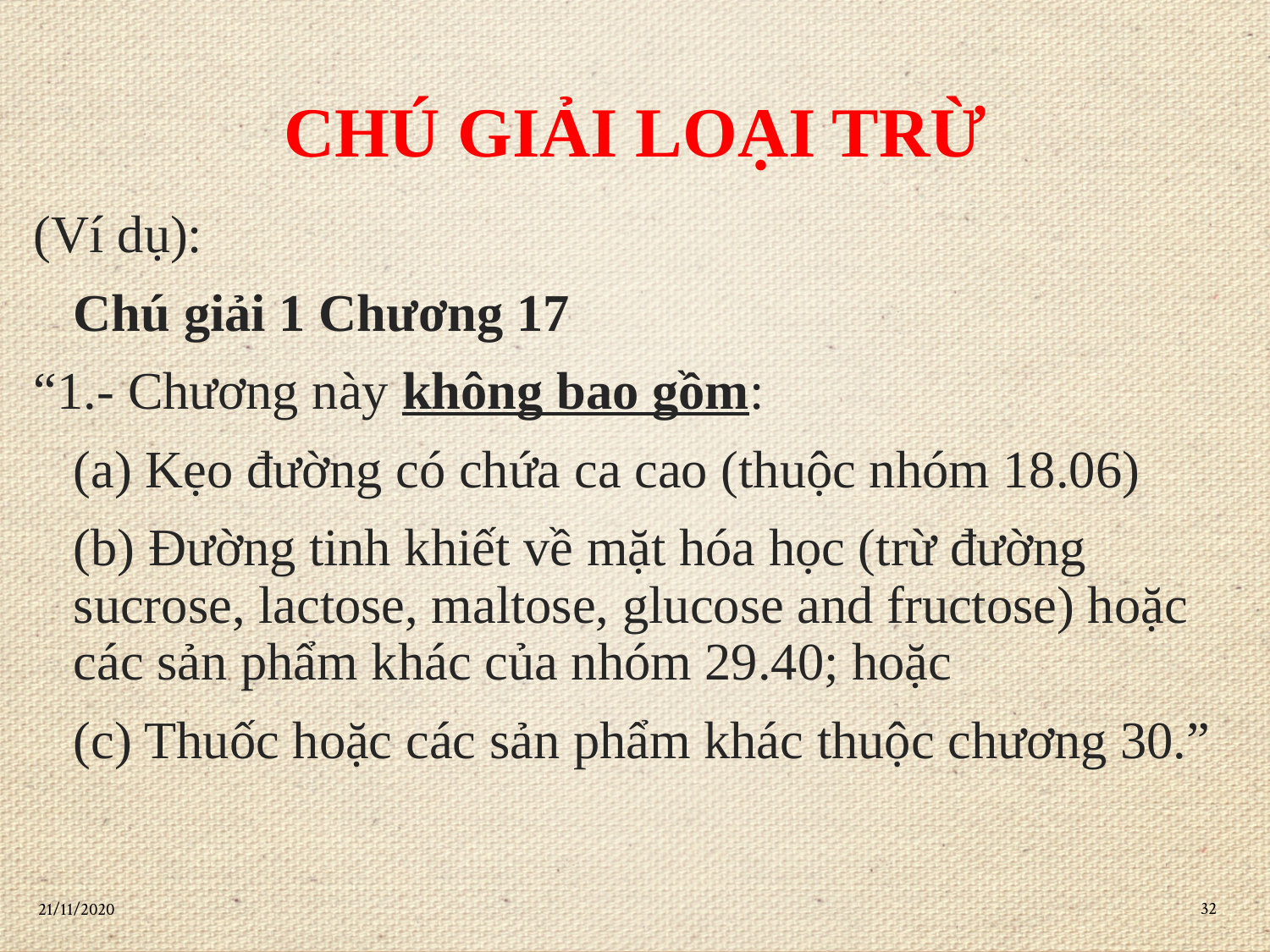

# CHÚ GIẢI LOẠI TRỪ
(Ví dụ):
	Chú giải 1 Chương 17
“1.- Chương này không bao gồm:
	(a) Kẹo đường có chứa ca cao (thuộc nhóm 18.06)
	(b) Đường tinh khiết về mặt hóa học (trừ đường sucrose, lactose, maltose, glucose and fructose) hoặc các sản phẩm khác của nhóm 29.40; hoặc
	(c) Thuốc hoặc các sản phẩm khác thuộc chương 30.”
21/11/2020
32